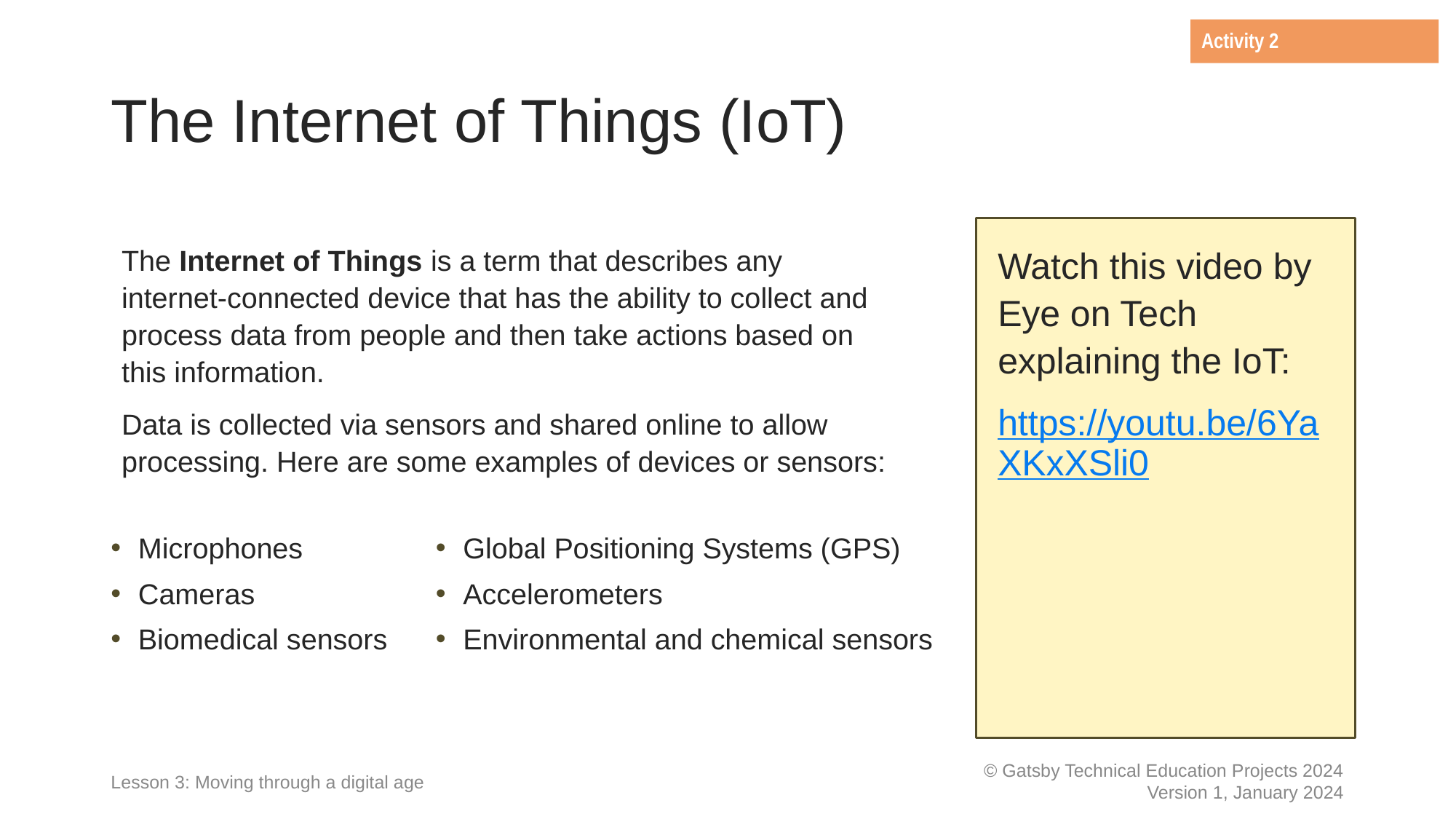

Activity 2
# The Internet of Things (IoT)
The Internet of Things is a term that describes any
internet-connected device that has the ability to collect and process data from people and then take actions based on
this information.
Data is collected via sensors and shared online to allow processing. Here are some examples of devices or sensors:
Watch this video by Eye on Tech explaining the IoT:
https://youtu.be/6YaXKxXSli0

Microphones
Cameras
Biomedical sensors
Global Positioning Systems (GPS)
Accelerometers
Environmental and chemical sensors
Lesson 3: Moving through a digital age